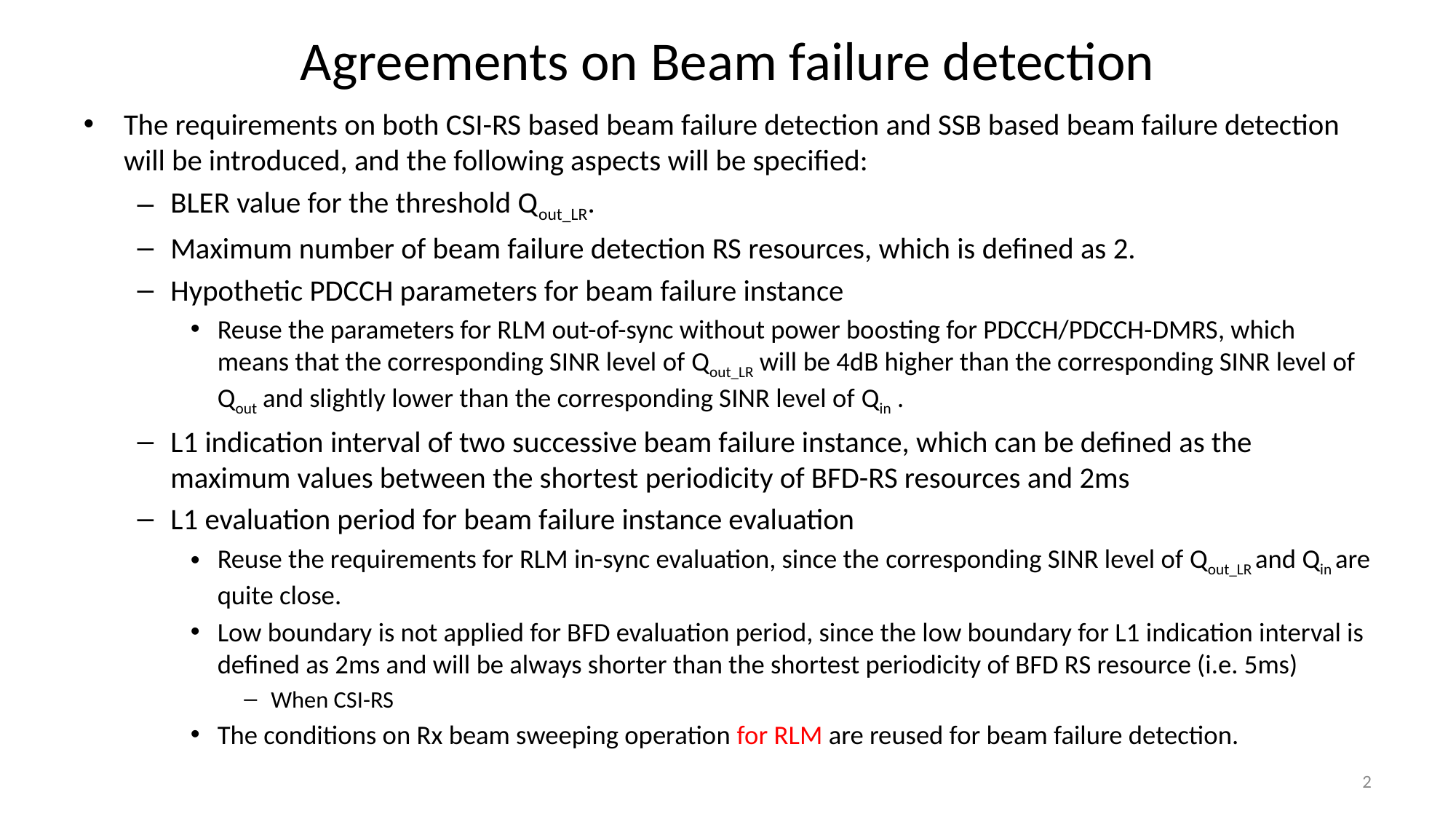

# Agreements on Beam failure detection
The requirements on both CSI-RS based beam failure detection and SSB based beam failure detection will be introduced, and the following aspects will be specified:
BLER value for the threshold Qout_LR.
Maximum number of beam failure detection RS resources, which is defined as 2.
Hypothetic PDCCH parameters for beam failure instance
Reuse the parameters for RLM out-of-sync without power boosting for PDCCH/PDCCH-DMRS, which means that the corresponding SINR level of Qout_LR will be 4dB higher than the corresponding SINR level of Qout and slightly lower than the corresponding SINR level of Qin .
L1 indication interval of two successive beam failure instance, which can be defined as the maximum values between the shortest periodicity of BFD-RS resources and 2ms
L1 evaluation period for beam failure instance evaluation
Reuse the requirements for RLM in-sync evaluation, since the corresponding SINR level of Qout_LR and Qin are quite close.
Low boundary is not applied for BFD evaluation period, since the low boundary for L1 indication interval is defined as 2ms and will be always shorter than the shortest periodicity of BFD RS resource (i.e. 5ms)
When CSI-RS
The conditions on Rx beam sweeping operation for RLM are reused for beam failure detection.

2